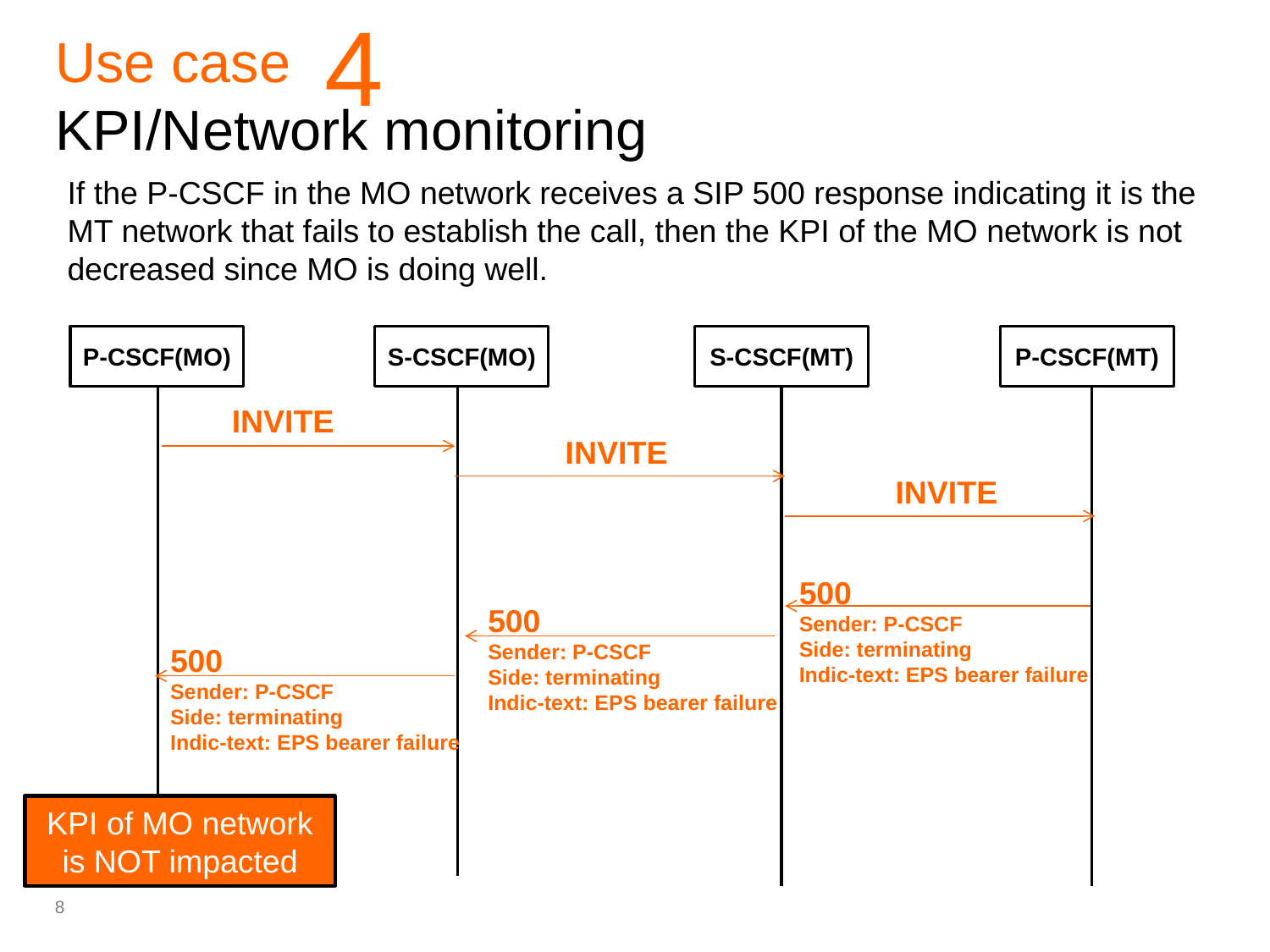

4
# Use case KPI/Network monitoring
If the P-CSCF in the MO network receives a SIP 500 response indicating it is the MT network that fails to establish the call, then the KPI of the MO network is not decreased since MO is doing well.
P-CSCF(MO)
S-CSCF(MO)
S-CSCF(MT)
P-CSCF(MT)
INVITE
INVITE
INVITE
500
Sender: P-CSCF
Side: terminating
Indic-text: EPS bearer failure
500
Sender: P-CSCF
Side: terminating
Indic-text: EPS bearer failure
500
Sender: P-CSCF
Side: terminating
Indic-text: EPS bearer failure
KPI of MO network is NOT impacted